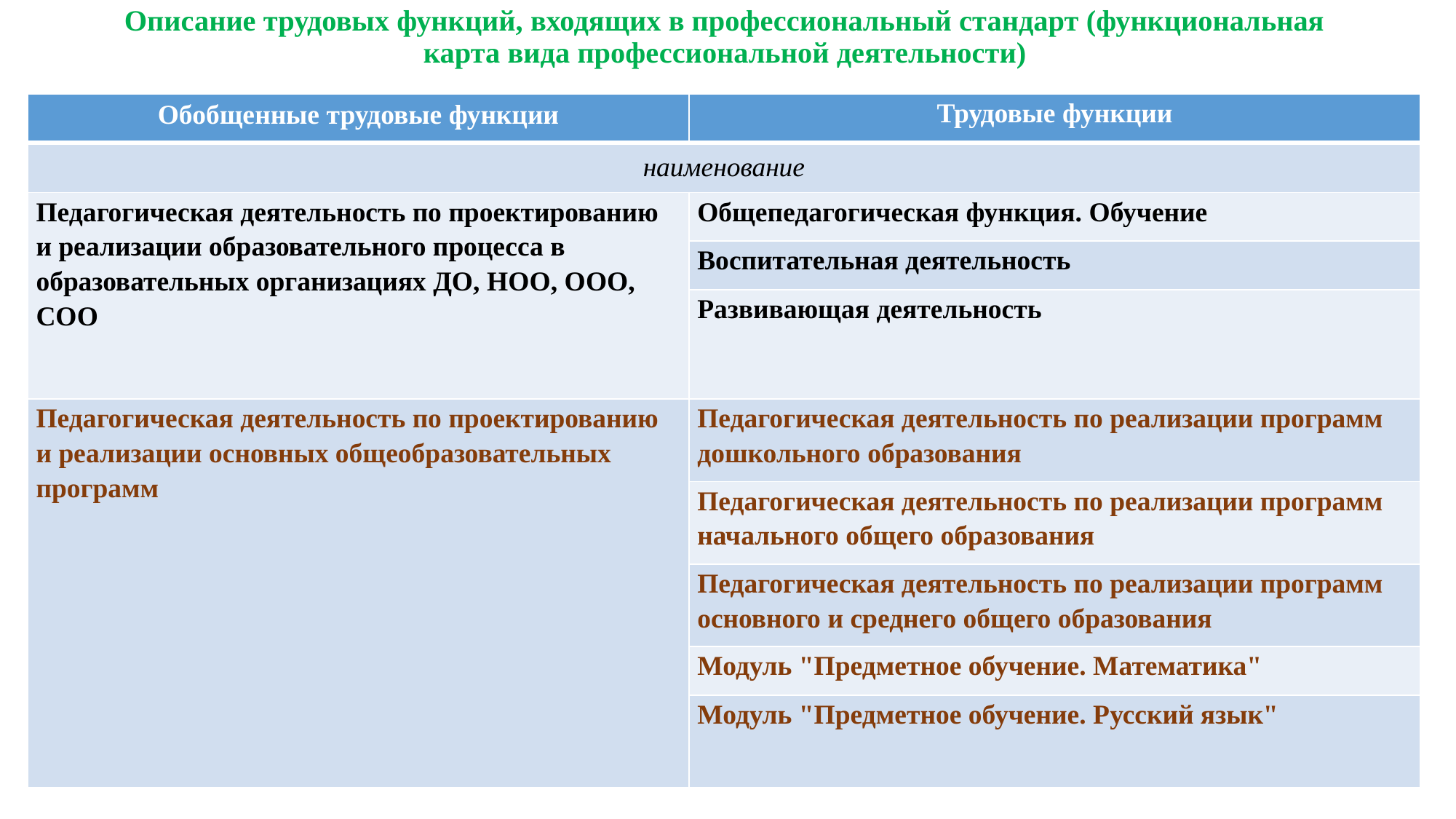

# Описание трудовых функций, входящих в профессиональный стандарт (функциональная карта вида профессиональной деятельности)
| Обобщенные трудовые функции | Трудовые функции |
| --- | --- |
| наименование |  |
| Педагогическая деятельность по проектированию и реализации образовательного процесса в образовательных организациях ДО, НОО, ООО, СОО | Общепедагогическая функция. Обучение |
|  | Воспитательная деятельность |
|  | Развивающая деятельность |
| Педагогическая деятельность по проектированию и реализации основных общеобразовательных программ | Педагогическая деятельность по реализации программ дошкольного образования |
|  | Педагогическая деятельность по реализации программ начального общего образования |
|  | Педагогическая деятельность по реализации программ основного и среднего общего образования |
|  | Модуль "Предметное обучение. Математика" |
|  | Модуль "Предметное обучение. Русский язык" |